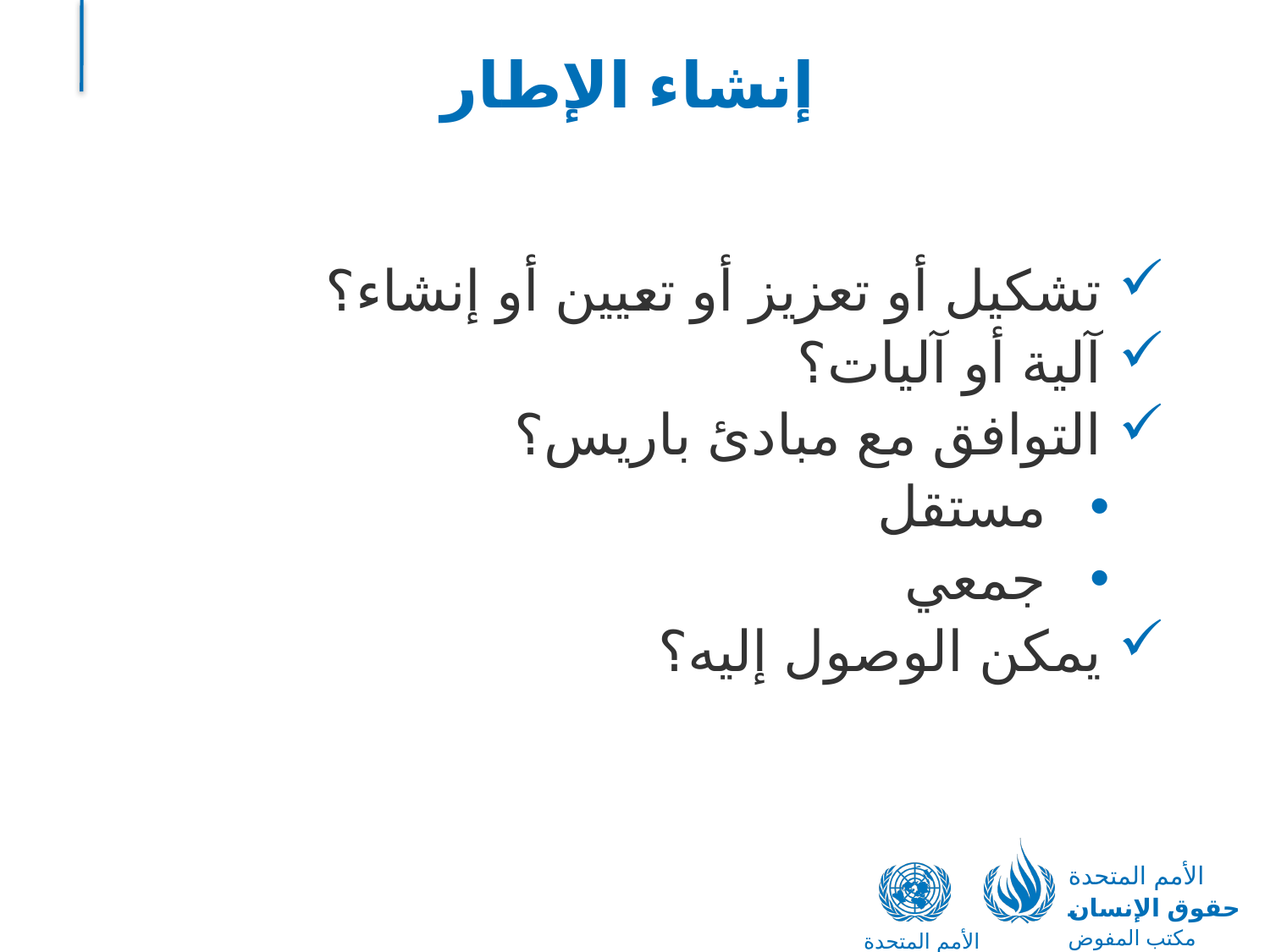

# إنشاء الإطار

تشكيل أو تعزيز أو تعيين أو إنشاء؟
آلية أو آليات؟
التوافق مع مبادئ باريس؟
مستقل
جمعي
يمكن الوصول إليه؟
الأمم المتحدة
حقوق الإنسان
مكتب المفوض السامي
الأمم المتحدة